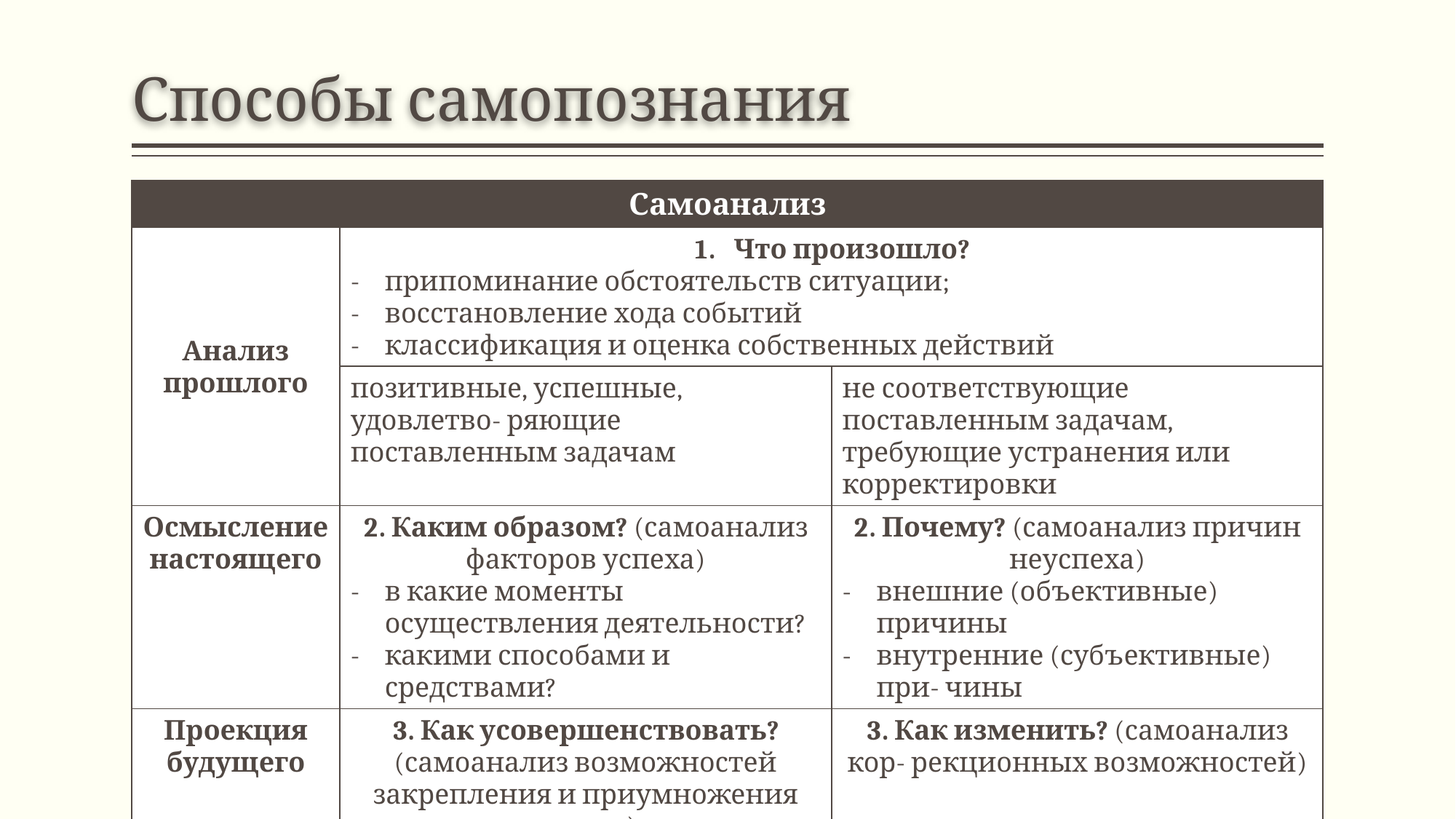

# Способы самопознания
| Самоанализ |  |  |
| --- | --- | --- |
| Анализ прошлого | Что произошло? припоминание обстоятельств ситуации; восстановление хода событий классификация и оценка собственных действий |  |
|  | позитивные, успешные, удовлетво- ряющие поставленным задачам | не соответствующие поставленным задачам, требующие устранения или корректировки |
| Осмысление настоящего | 2. Каким образом? (самоанализ факторов успеха) в какие моменты осуществления деятельности? какими способами и средствами? | 2. Почему? (самоанализ причин неуспеха) внешние (объективные) причины внутренние (субъективные) при- чины |
| Проекция будущего | 3. Как усовершенствовать? (самоанализ возможностей закрепления и приумножения успеха) | 3. Как изменить? (самоанализ кор- рекционных возможностей) |